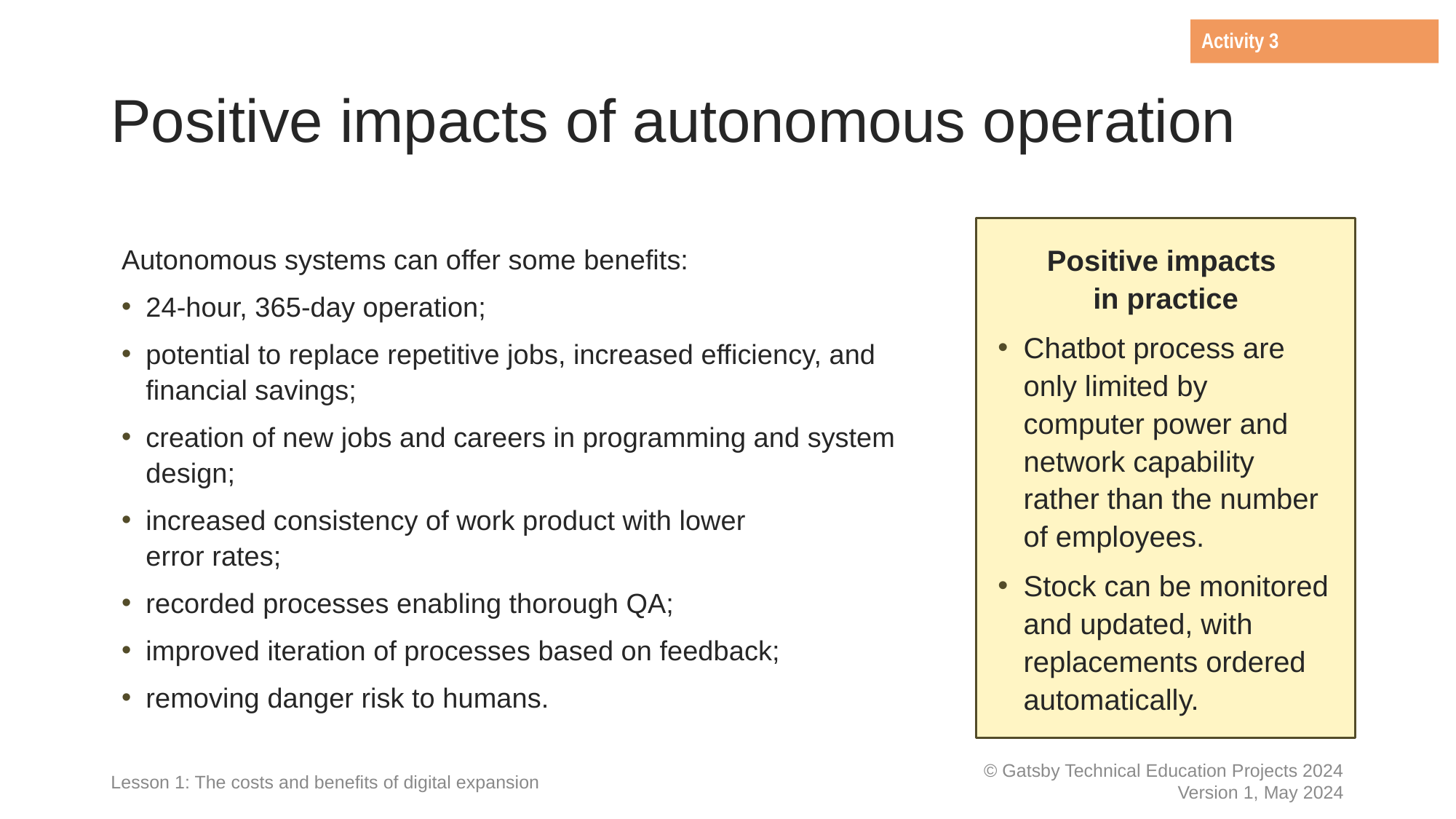

Activity 3
# Positive impacts of autonomous operation
Autonomous systems can offer some benefits:
24-hour, 365-day operation;
potential to replace repetitive jobs, increased efficiency, and financial savings;
creation of new jobs and careers in programming and system design;
increased consistency of work product with lower
error rates;
recorded processes enabling thorough QA;
improved iteration of processes based on feedback;
removing danger risk to humans.
Positive impacts
in practice
Chatbot process are only limited by computer power and network capability rather than the number of employees.
Stock can be monitored and updated, with replacements ordered automatically.

Lesson 1: The costs and benefits of digital expansion